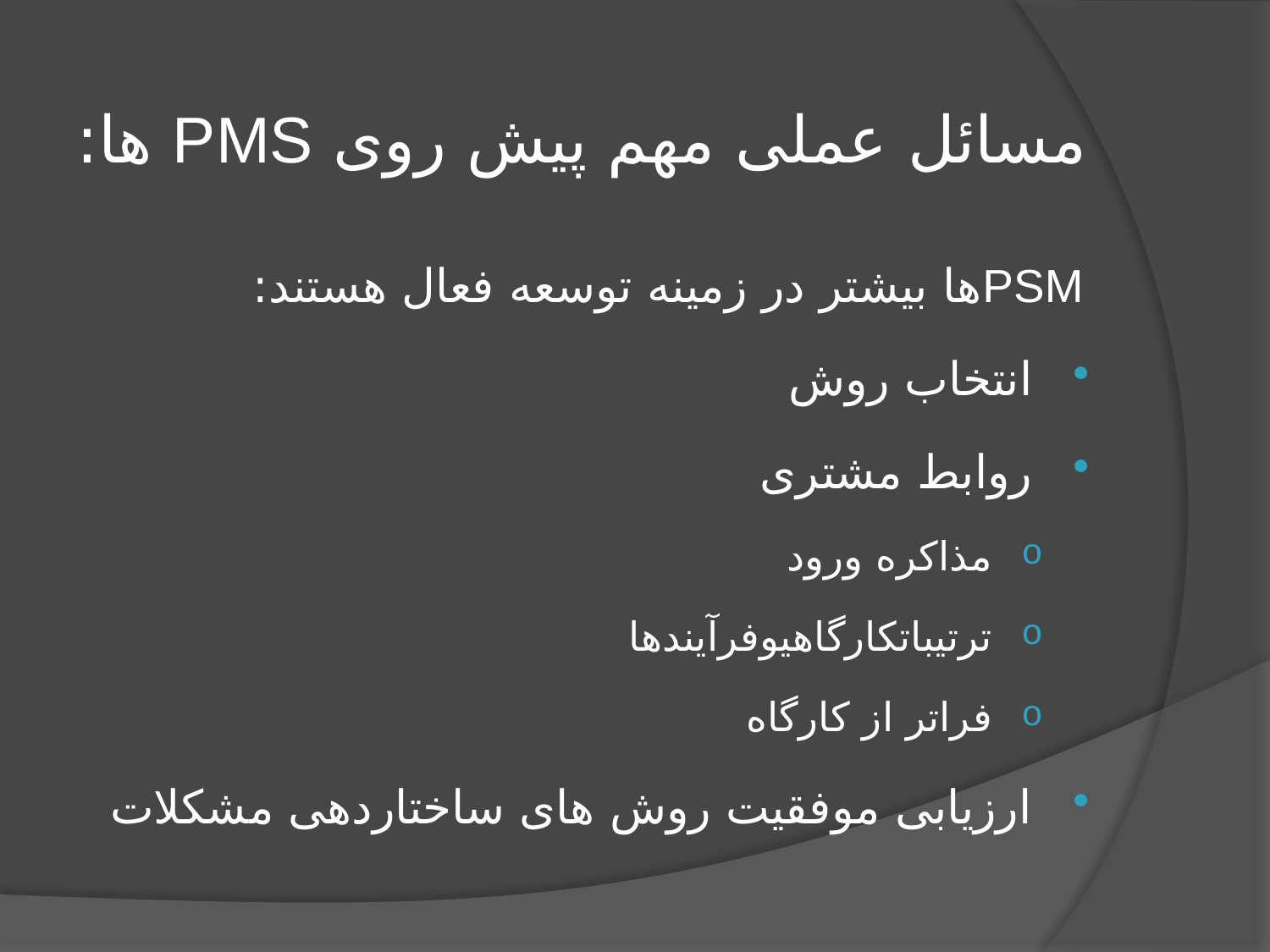

# مسائل عملی مهم پیش روی PMS ها:
PSMها بیشتر در زمینه توسعه فعال هستند:
انتخاب روش
روابط مشتری
مذاکره ورود
ترتیباتکارگاهیوفرآیندها
فراتر از کارگاه
ارزیابی موفقیت روش های ساختاردهی مشکلات